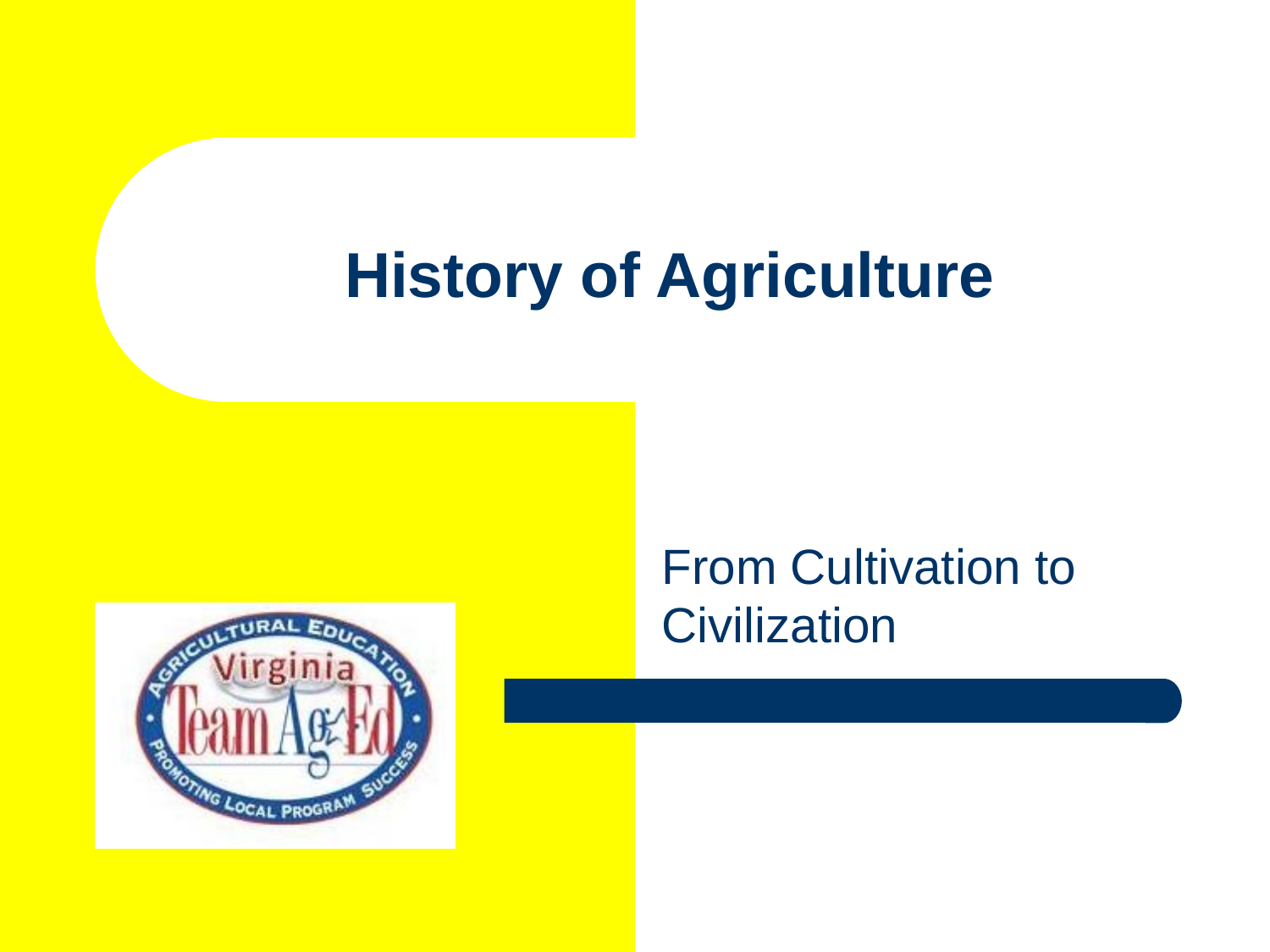

# History of Agriculture
From Cultivation to Civilization